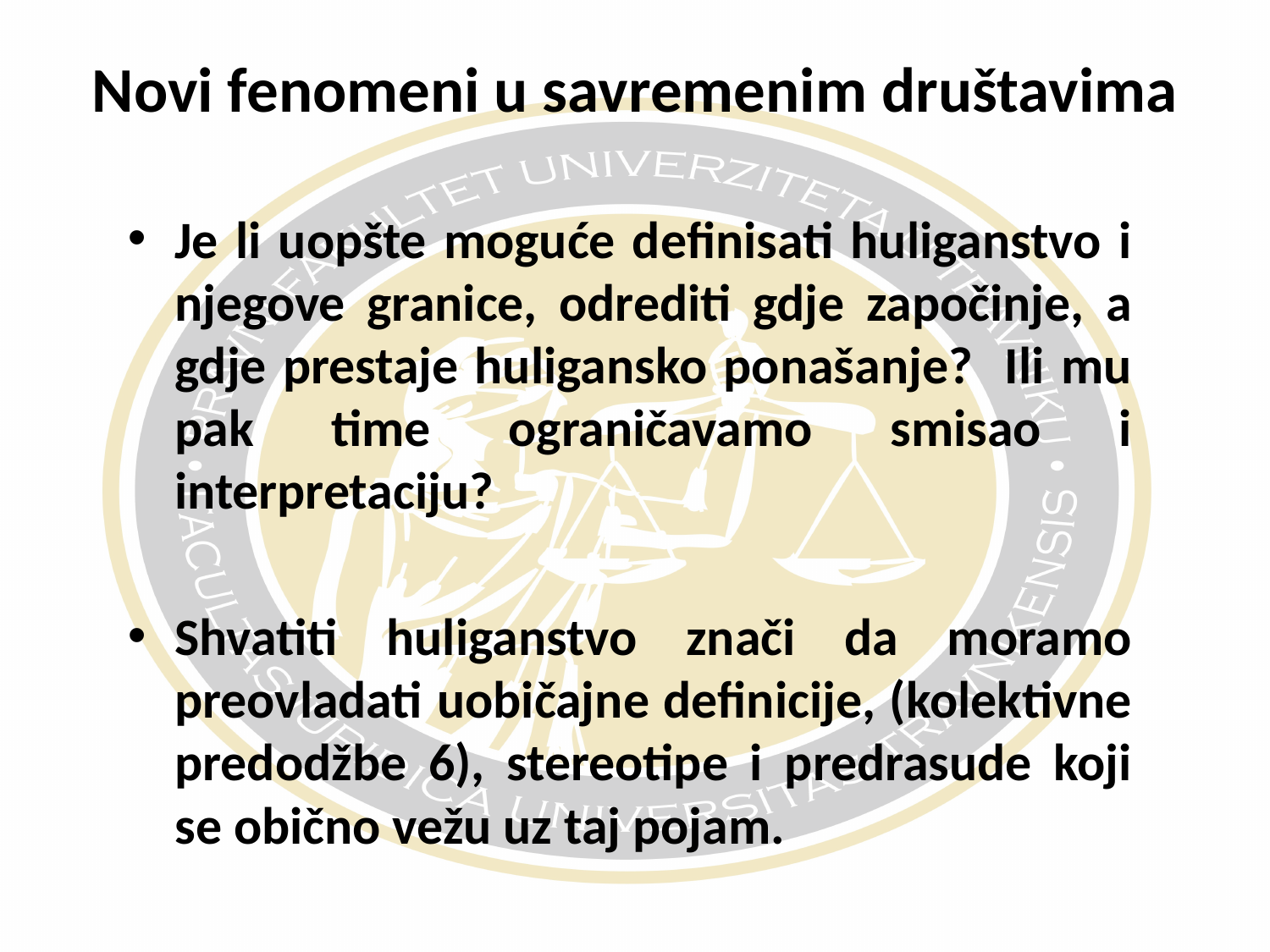

# Novi fenomeni u savremenim društavima

Je li uopšte moguće definisati huliganstvo i njegove granice, odrediti gdje započinje, a gdje prestaje huligansko ponašanje?  Ili mu pak time ograničavamo smisao i interpretaciju?

Shvatiti huliganstvo znači da moramo preovladati uobičajne definicije, (kolektivne predodžbe 6), stereotipe i predrasude koji se obično vežu uz taj pojam.